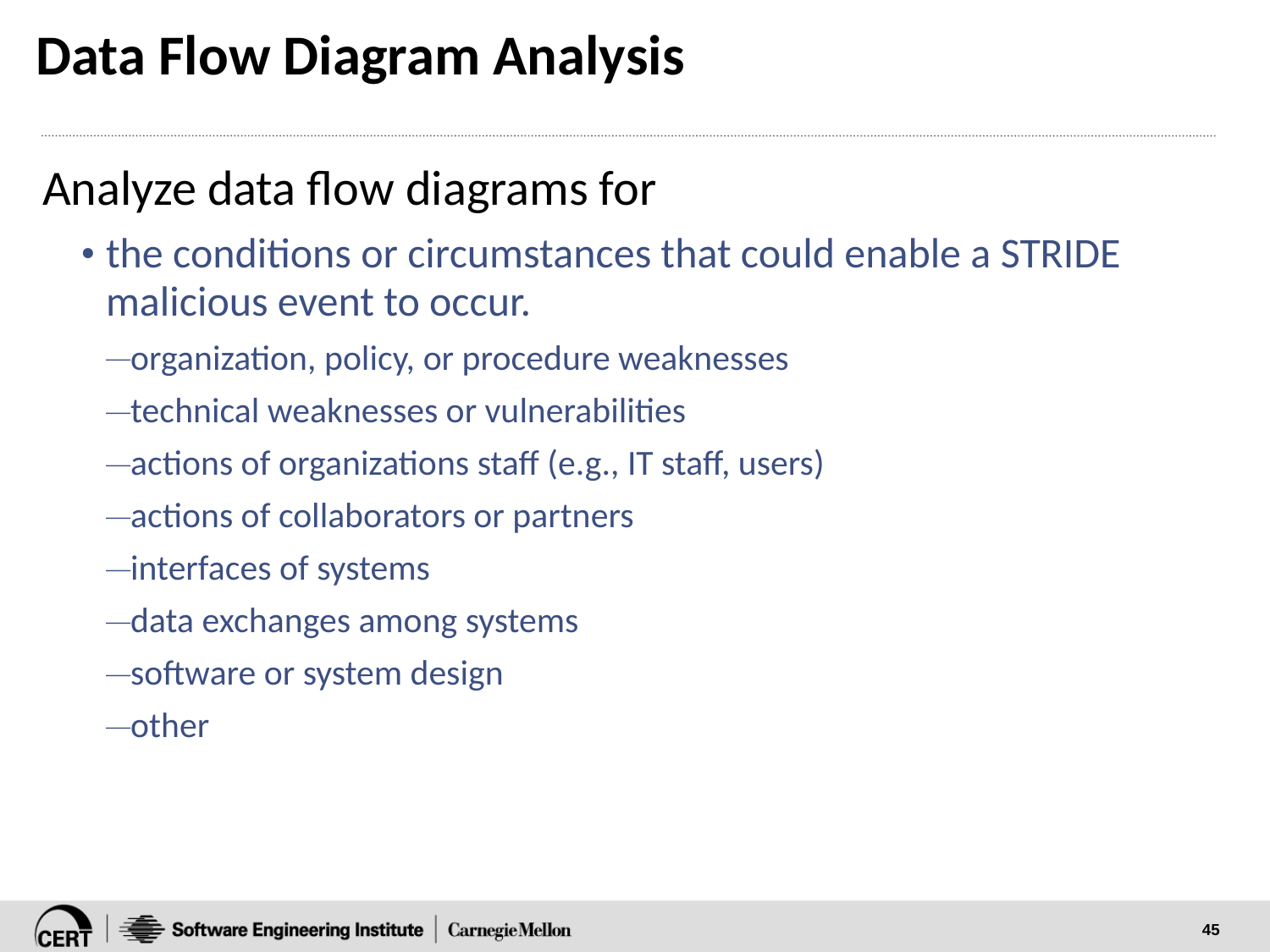

# Data Flow Diagram Analysis
Analyze data flow diagrams for
the conditions or circumstances that could enable a STRIDE malicious event to occur.
organization, policy, or procedure weaknesses
technical weaknesses or vulnerabilities
actions of organizations staff (e.g., IT staff, users)
actions of collaborators or partners
interfaces of systems
data exchanges among systems
software or system design
other